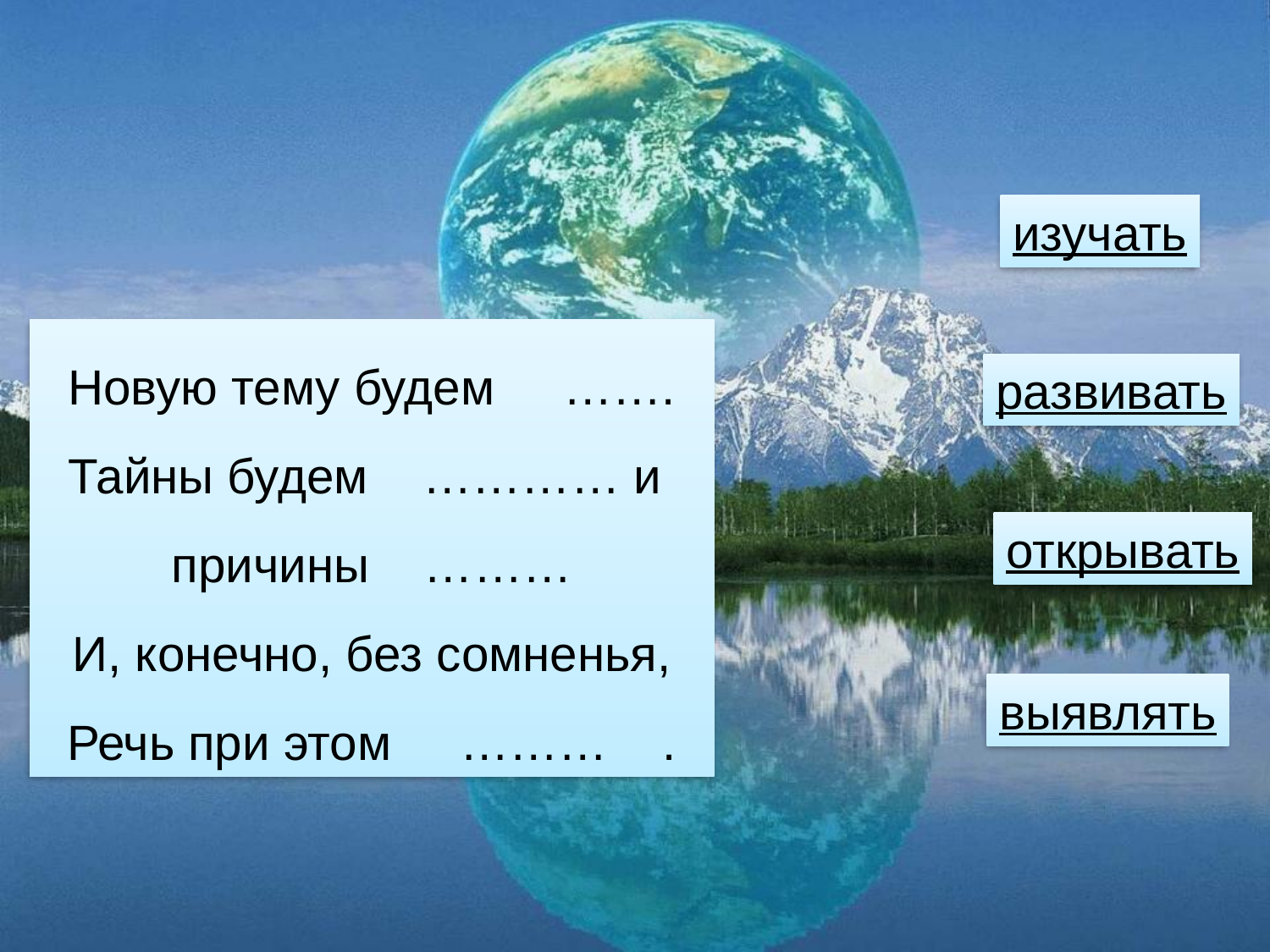

изучать
Нoвую тему будем     …….
Тайны будем    ………… и  причины    ………
И, конечно, без сомненья,
Речь при этом     ………    .
развивать
открывать
выявлять